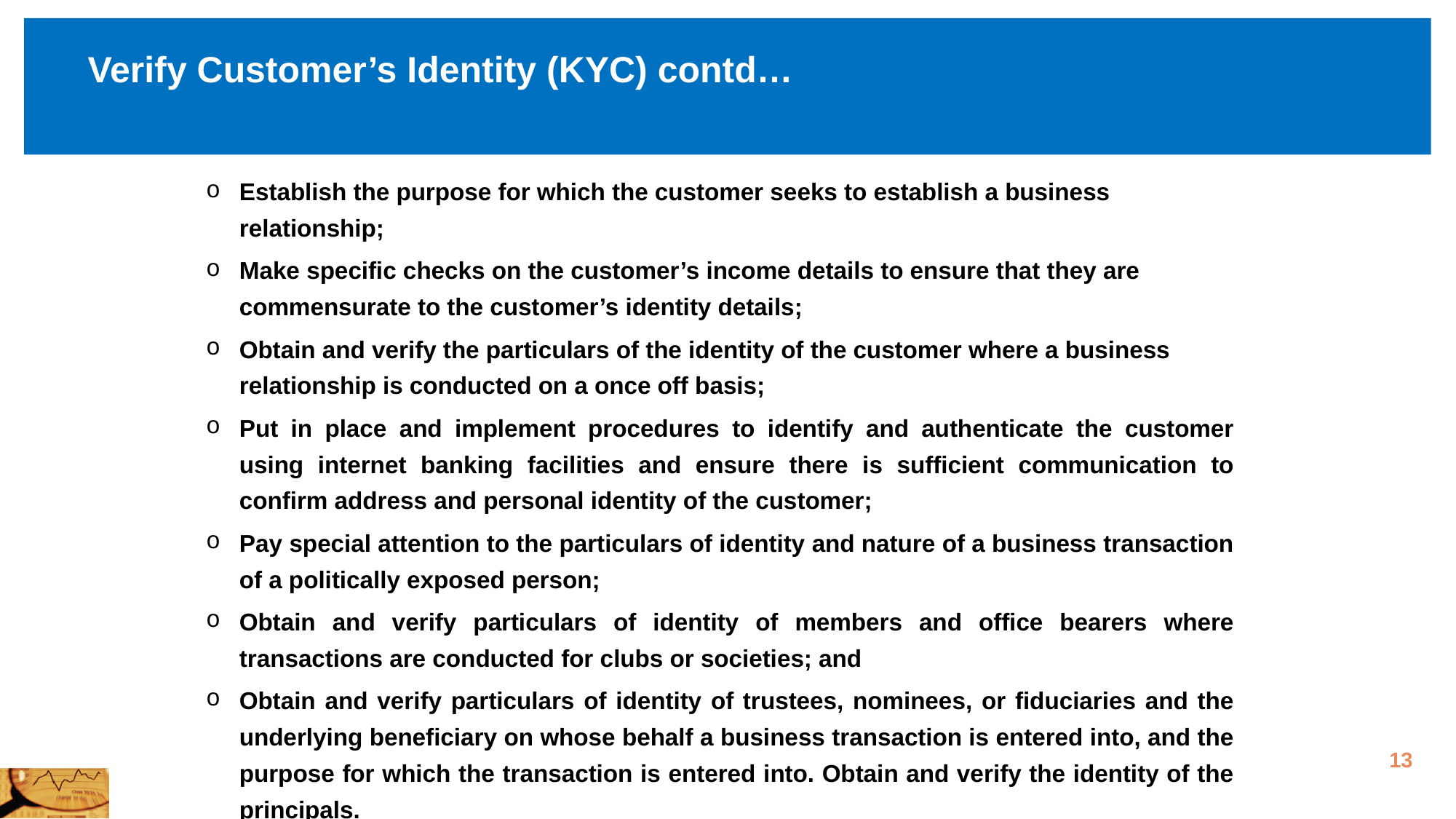

# Verify Customer’s Identity (KYC) contd…
Establish the purpose for which the customer seeks to establish a business relationship;
Make specific checks on the customer’s income details to ensure that they are commensurate to the customer’s identity details;
Obtain and verify the particulars of the identity of the customer where a business relationship is conducted on a once off basis;
Put in place and implement procedures to identify and authenticate the customer using internet banking facilities and ensure there is sufficient communication to confirm address and personal identity of the customer;
Pay special attention to the particulars of identity and nature of a business transaction of a politically exposed person;
Obtain and verify particulars of identity of members and office bearers where transactions are conducted for clubs or societies; and
Obtain and verify particulars of identity of trustees, nominees, or fiduciaries and the underlying beneficiary on whose behalf a business transaction is entered into, and the purpose for which the transaction is entered into. Obtain and verify the identity of the principals.

13